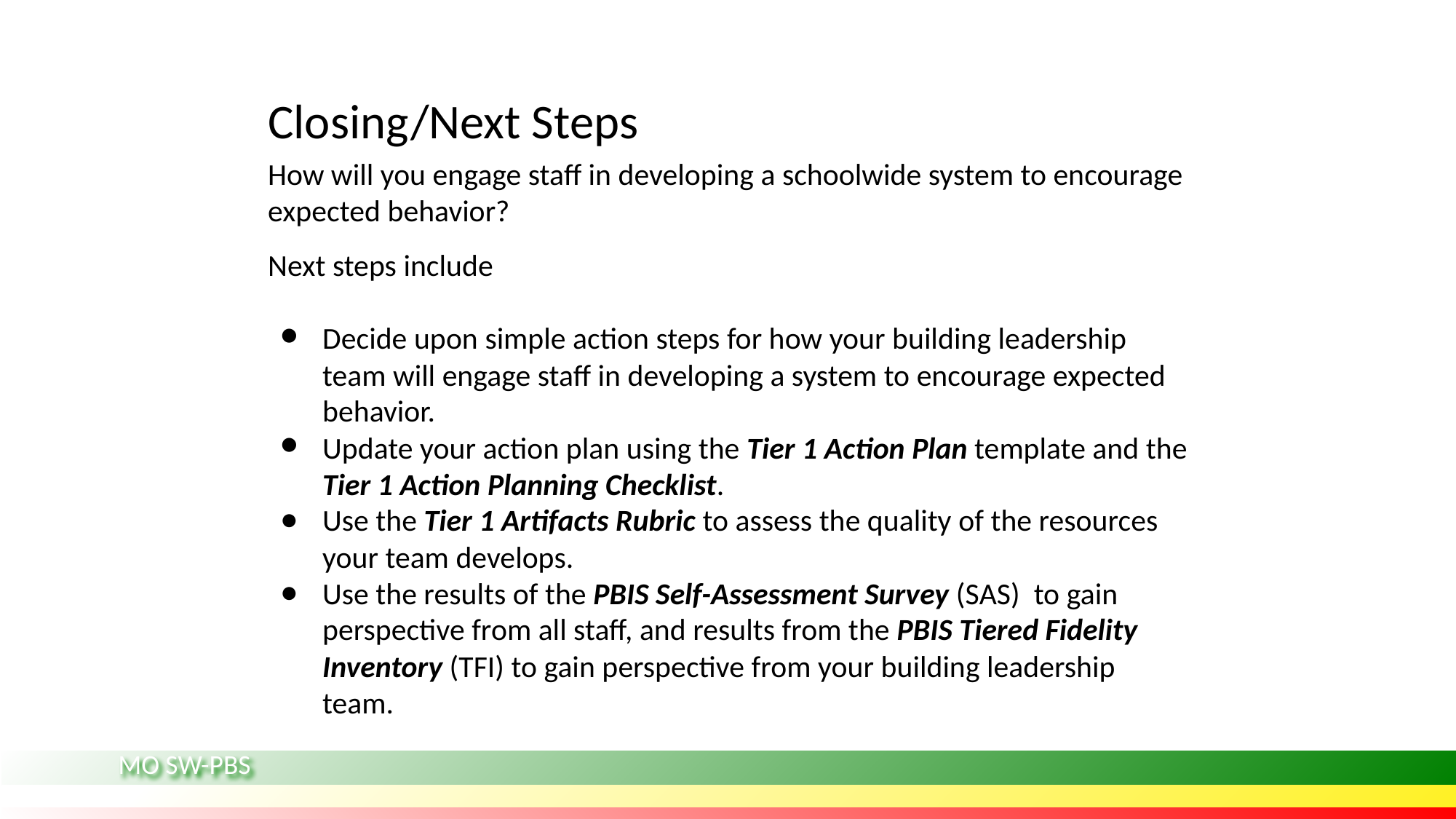

# Closing/Next Steps
How will you engage staff in developing a schoolwide system to encourage expected behavior?
Next steps include

Decide upon simple action steps for how your building leadership team will engage staff in developing a system to encourage expected behavior.
Update your action plan using the Tier 1 Action Plan template and the Tier 1 Action Planning Checklist.
Use the Tier 1 Artifacts Rubric to assess the quality of the resources your team develops.
Use the results of the PBIS Self-Assessment Survey (SAS)  to gain perspective from all staff, and results from the PBIS Tiered Fidelity Inventory (TFI) to gain perspective from your building leadership team.